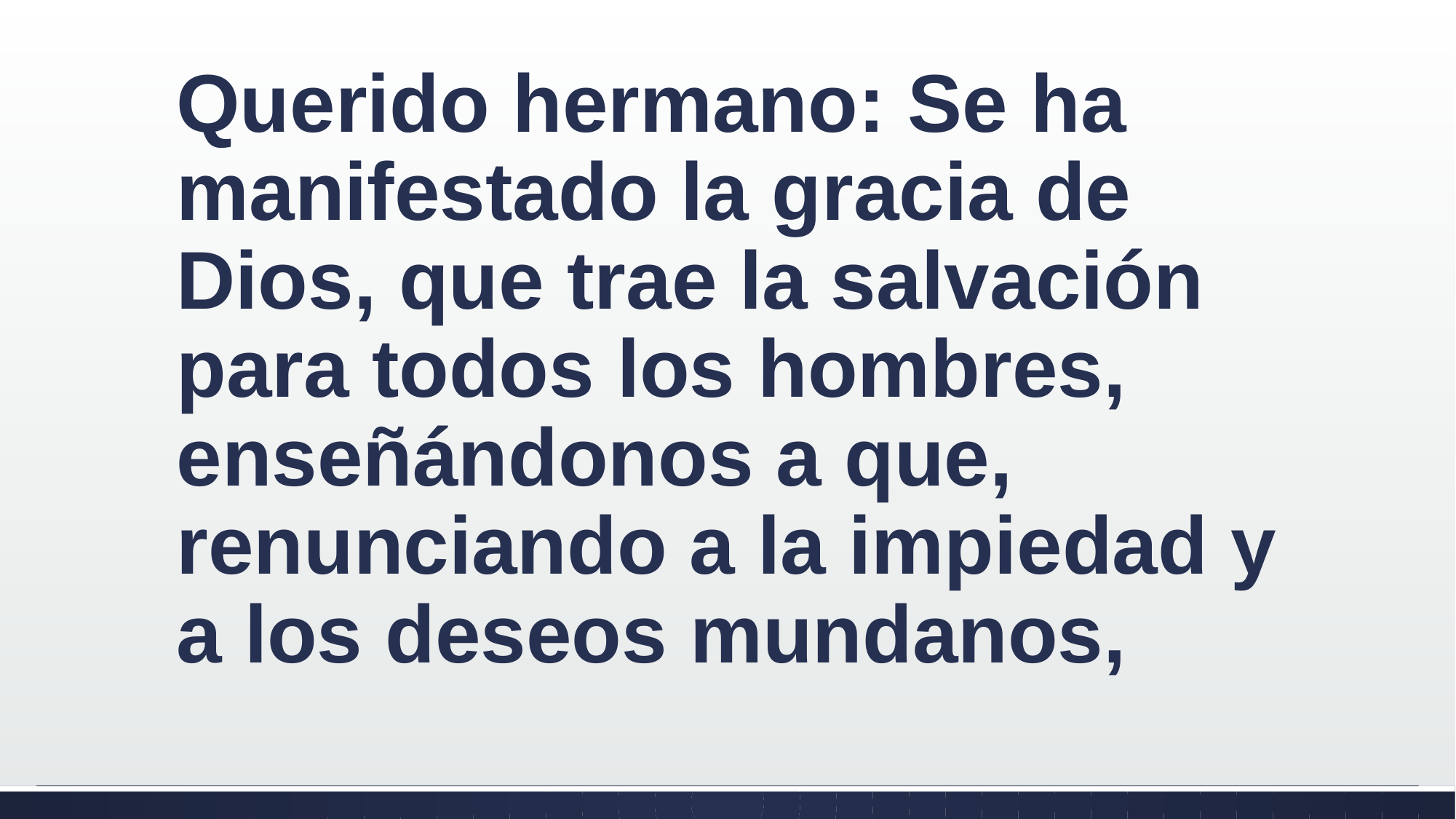

#
Querido hermano: Se ha manifestado la gracia de Dios, que trae la salvación para todos los hombres, enseñándonos a que, renunciando a la impiedad y a los deseos mundanos,